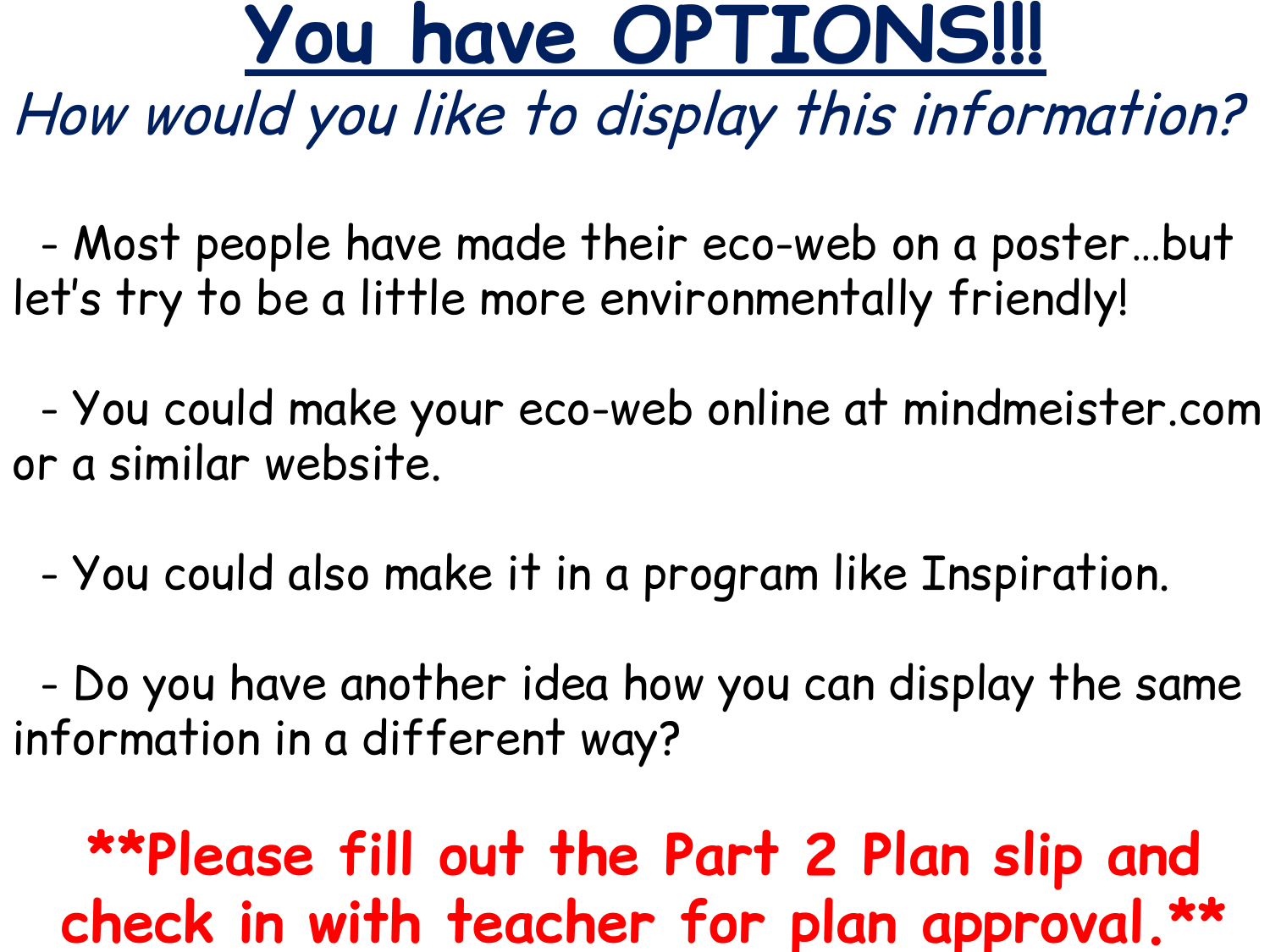

You have OPTIONS!!!
How would you like to display this information?

  - Most people have made their eco-web on a poster…but let’s try to be a little more environmentally friendly!

  - You could make your eco-web online at mindmeister.com or a similar website.

  - You could also make it in a program like Inspiration.

  - Do you have another idea how you can display the same information in a different way?

**Please fill out the Part 2 Plan slip and check in with teacher for plan approval.**